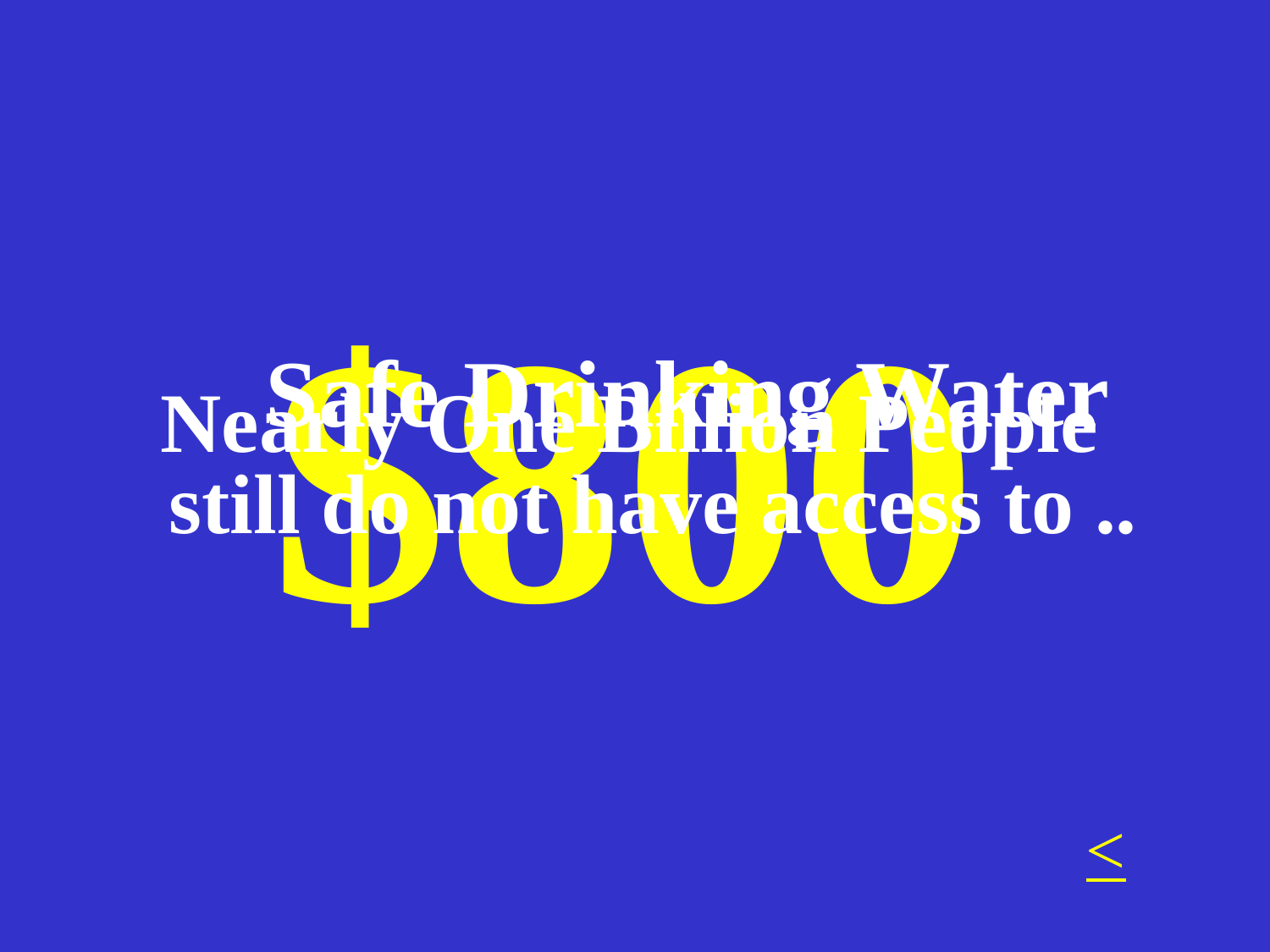

Safe Drinking Water
# $800
Nearly One Billion People still do not have access to ..
<